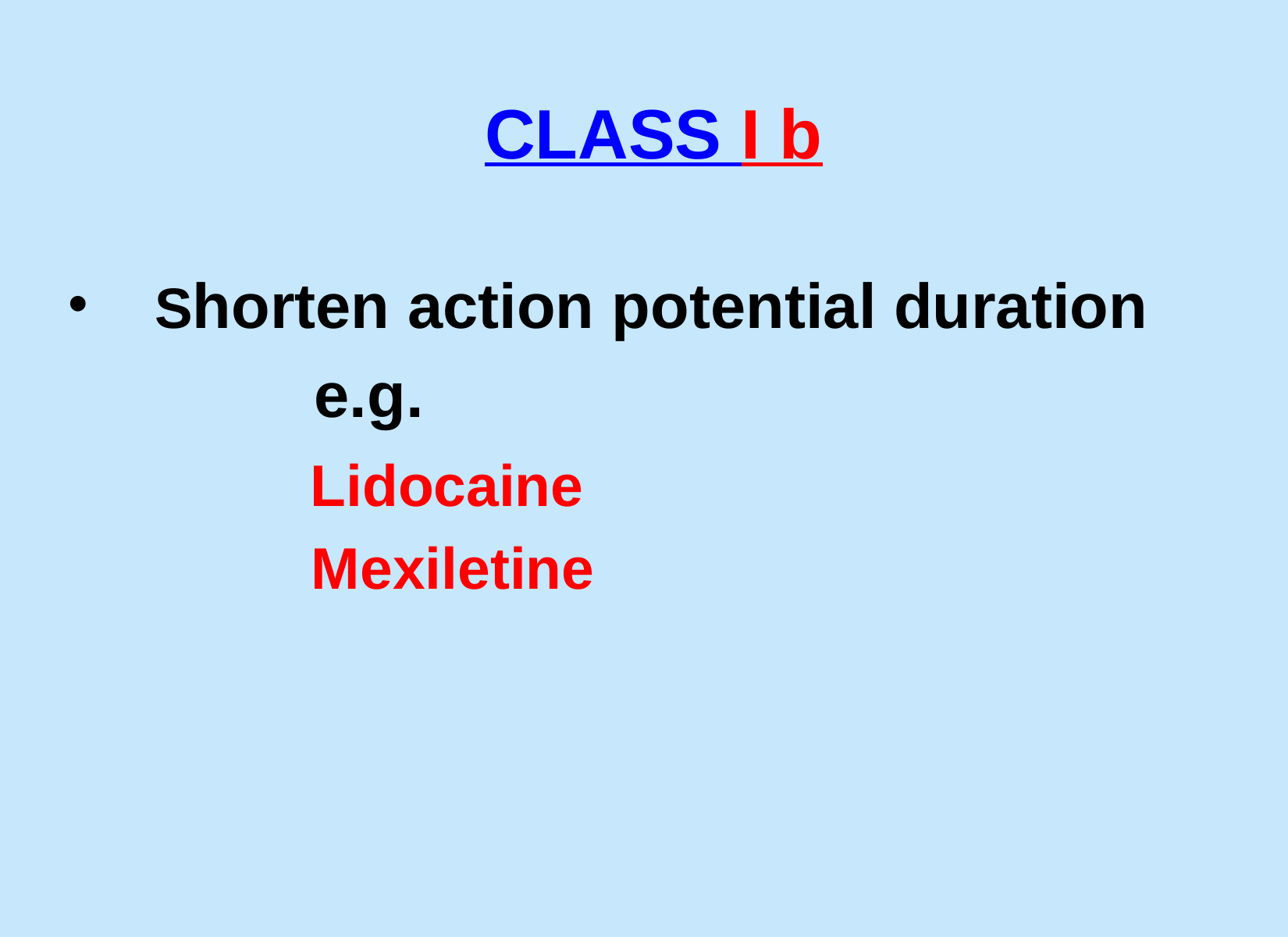

CLASS I b

   Shorten action potential duration
              e.g.
                 Lidocaine
               Mexiletine